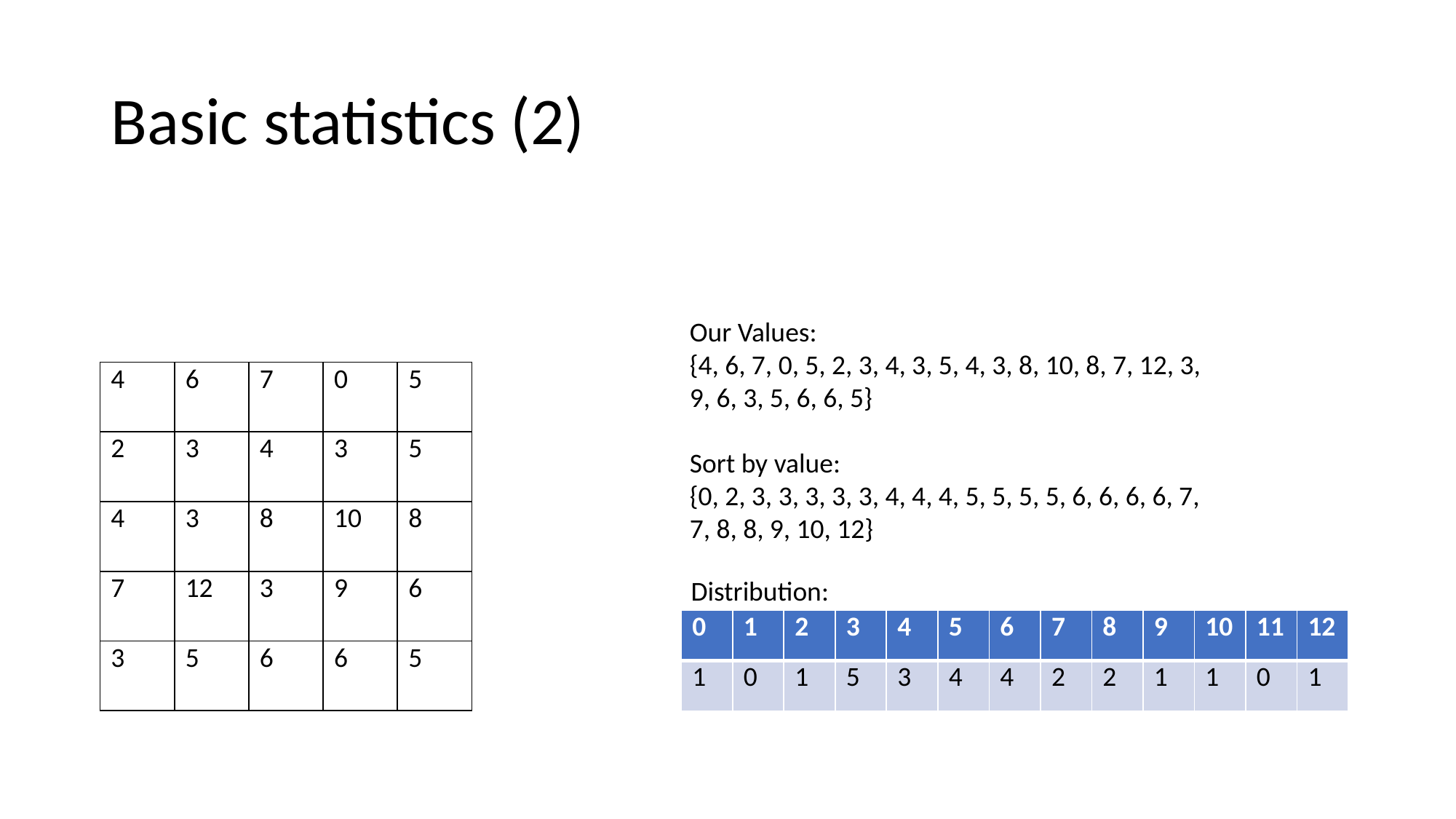

# Basic statistics (2)
Our Values:
{4, 6, 7, 0, 5, 2, 3, 4, 3, 5, 4, 3, 8, 10, 8, 7, 12, 3, 9, 6, 3, 5, 6, 6, 5}

Sort by value:
{0, 2, 3, 3, 3, 3, 3, 4, 4, 4, 5, 5, 5, 5, 6, 6, 6, 6, 7, 7, 8, 8, 9, 10, 12}
| 4 | 6 | 7 | 0 | 5 |
| --- | --- | --- | --- | --- |
| 2 | 3 | 4 | 3 | 5 |
| 4 | 3 | 8 | 10 | 8 |
| 7 | 12 | 3 | 9 | 6 |
| 3 | 5 | 6 | 6 | 5 |
Distribution:

| 0 | 1 | 2 | 3 | 4 | 5 | 6 | 7 | 8 | 9 | 10 | 11 | 12 |
| --- | --- | --- | --- | --- | --- | --- | --- | --- | --- | --- | --- | --- |
| 1 | 0 | 1 | 5 | 3 | 4 | 4 | 2 | 2 | 1 | 1 | 0 | 1 |